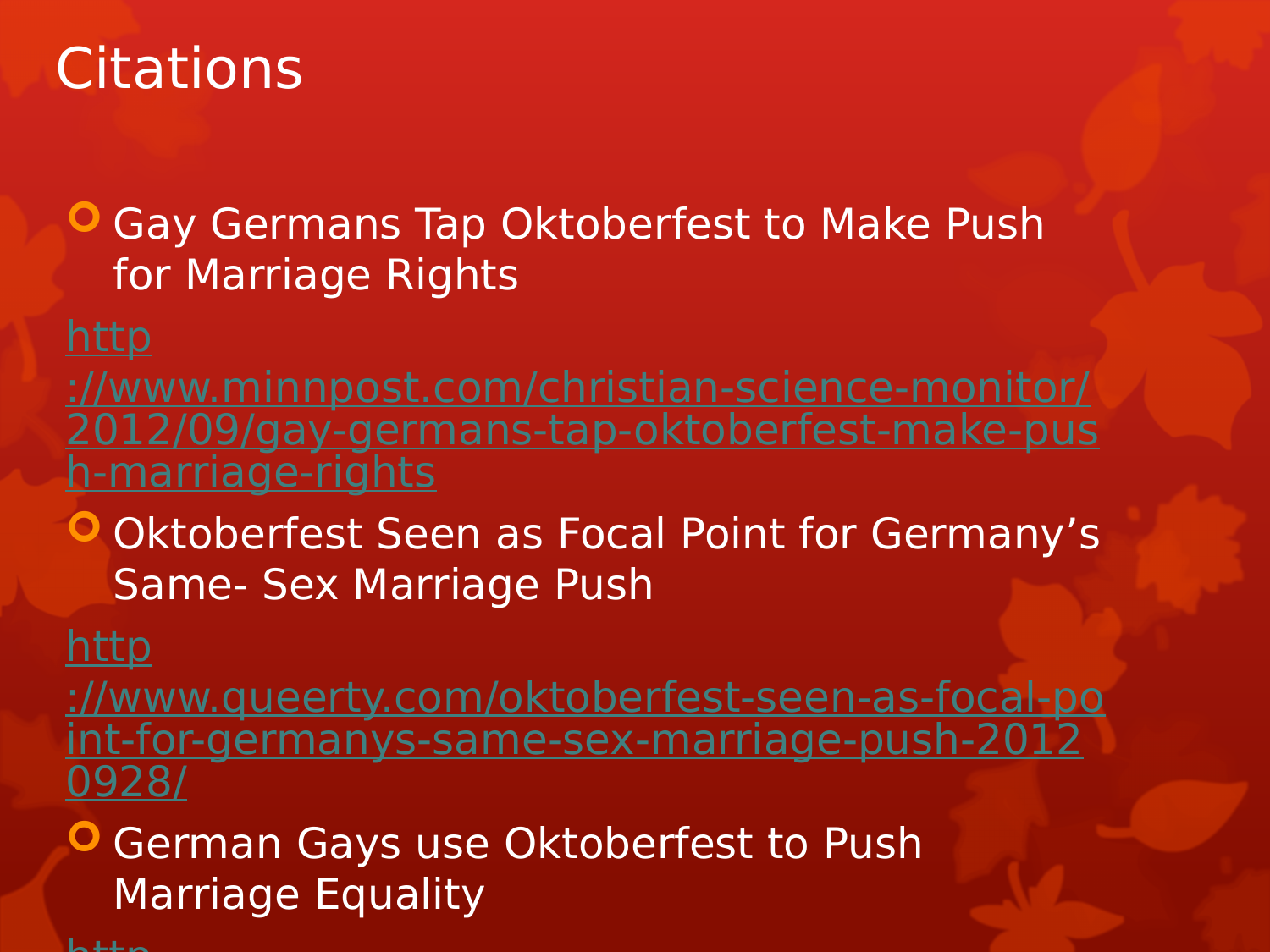

# Citations
Gay Germans Tap Oktoberfest to Make Push for Marriage Rights
http://www.minnpost.com/christian-science-monitor/2012/09/gay-germans-tap-oktoberfest-make-push-marriage-rights
Oktoberfest Seen as Focal Point for Germany’s Same- Sex Marriage Push
http://www.queerty.com/oktoberfest-seen-as-focal-point-for-germanys-same-sex-marriage-push-20120928/
German Gays use Oktoberfest to Push Marriage Equality
http://gay.americablog.com/2012/09/german-gays-use-oktoberfest-to-push-marriage-equality.html